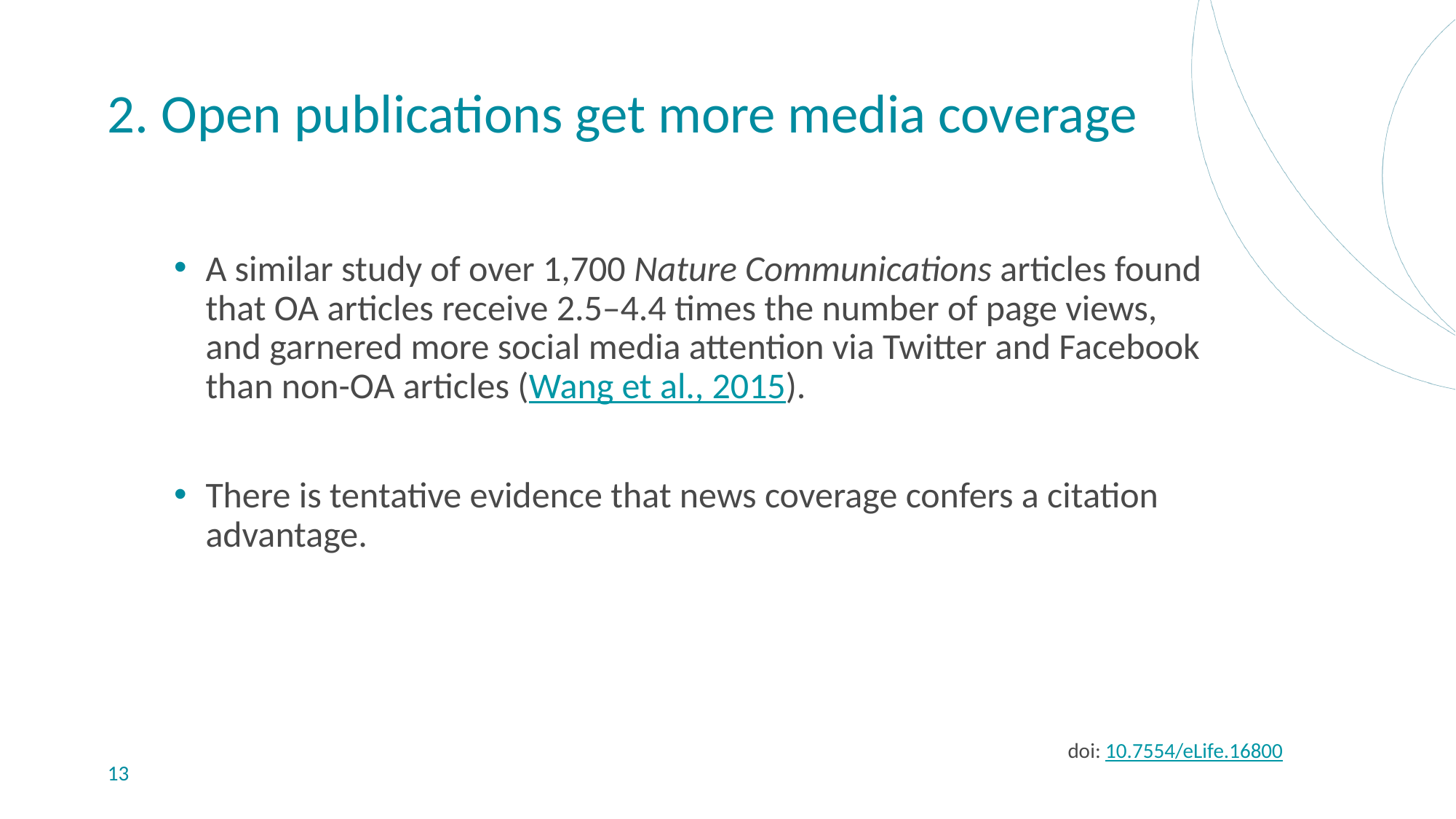

# 2. Open publications get more media coverage

A similar study of over 1,700 Nature Communications articles found that OA articles receive 2.5–4.4 times the number of page views, and garnered more social media attention via Twitter and Facebook than non-OA articles (Wang et al., 2015).

There is tentative evidence that news coverage confers a citation advantage.

doi: 10.7554/eLife.16800
13